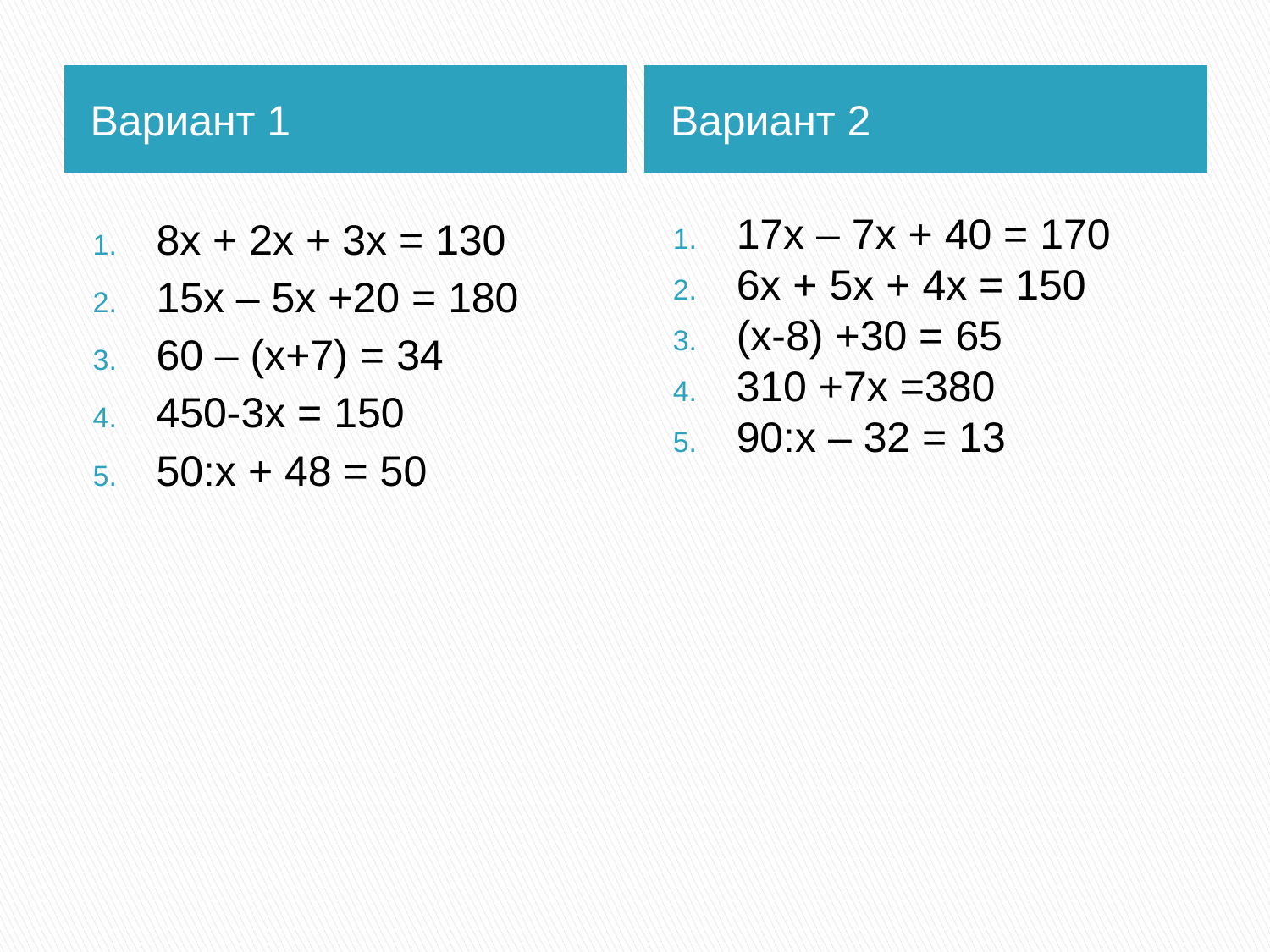

Вариант 1
Вариант 2
17х – 7х + 40 = 170
6х + 5х + 4х = 150
(х-8) +30 = 65
310 +7х =380
90:х – 32 = 13
8х + 2х + 3х = 130
15х – 5х +20 = 180
60 – (х+7) = 34
450-3х = 150
50:х + 48 = 50